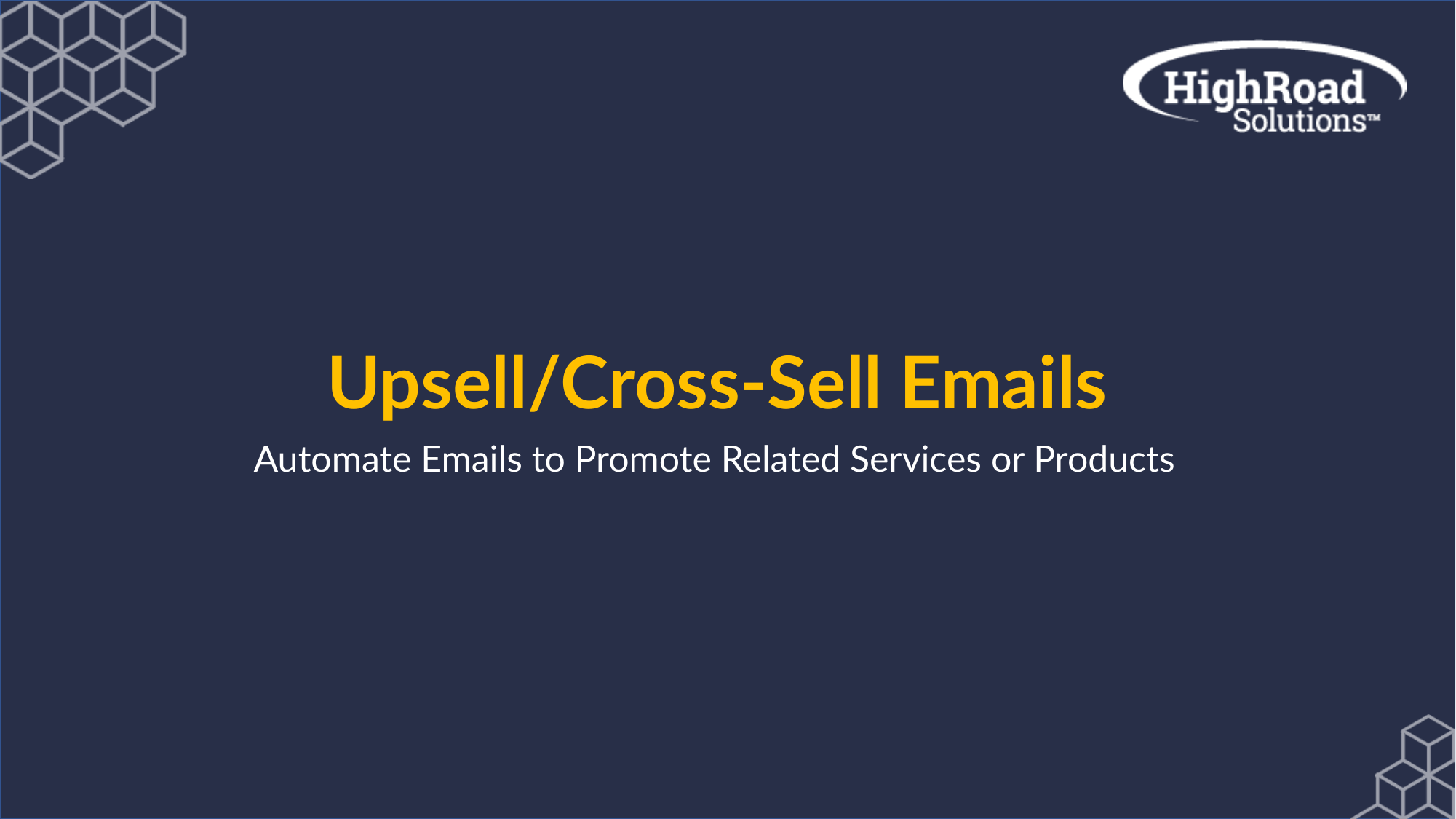

# Upsell/Cross-Sell Emails
Automate Emails to Promote Related Services or Products